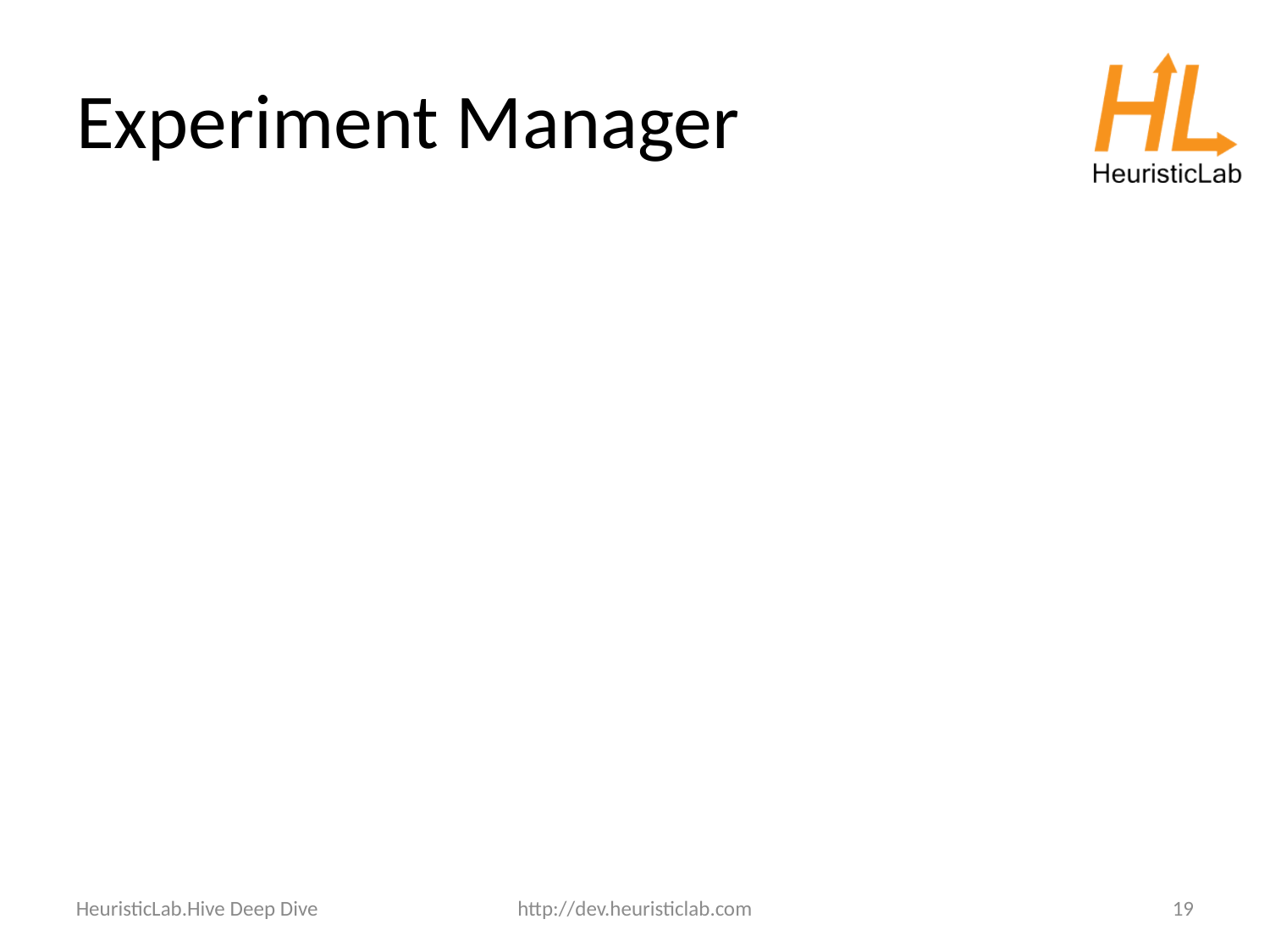

Experiment Manager
HeuristicLab.Hive Deep Dive
http://dev.heuristiclab.com
19